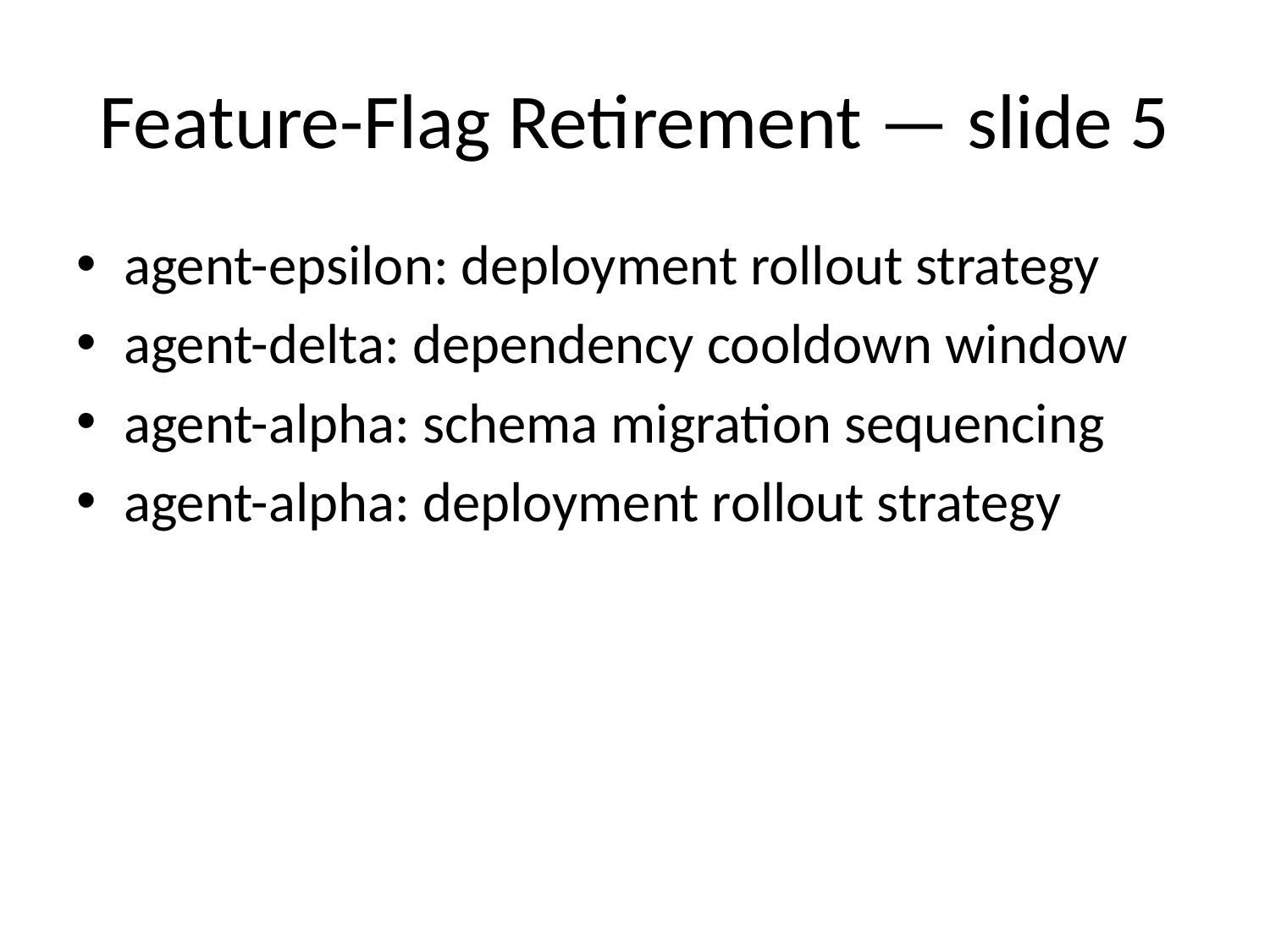

# Feature-Flag Retirement — slide 5
agent-epsilon: deployment rollout strategy
agent-delta: dependency cooldown window
agent-alpha: schema migration sequencing
agent-alpha: deployment rollout strategy